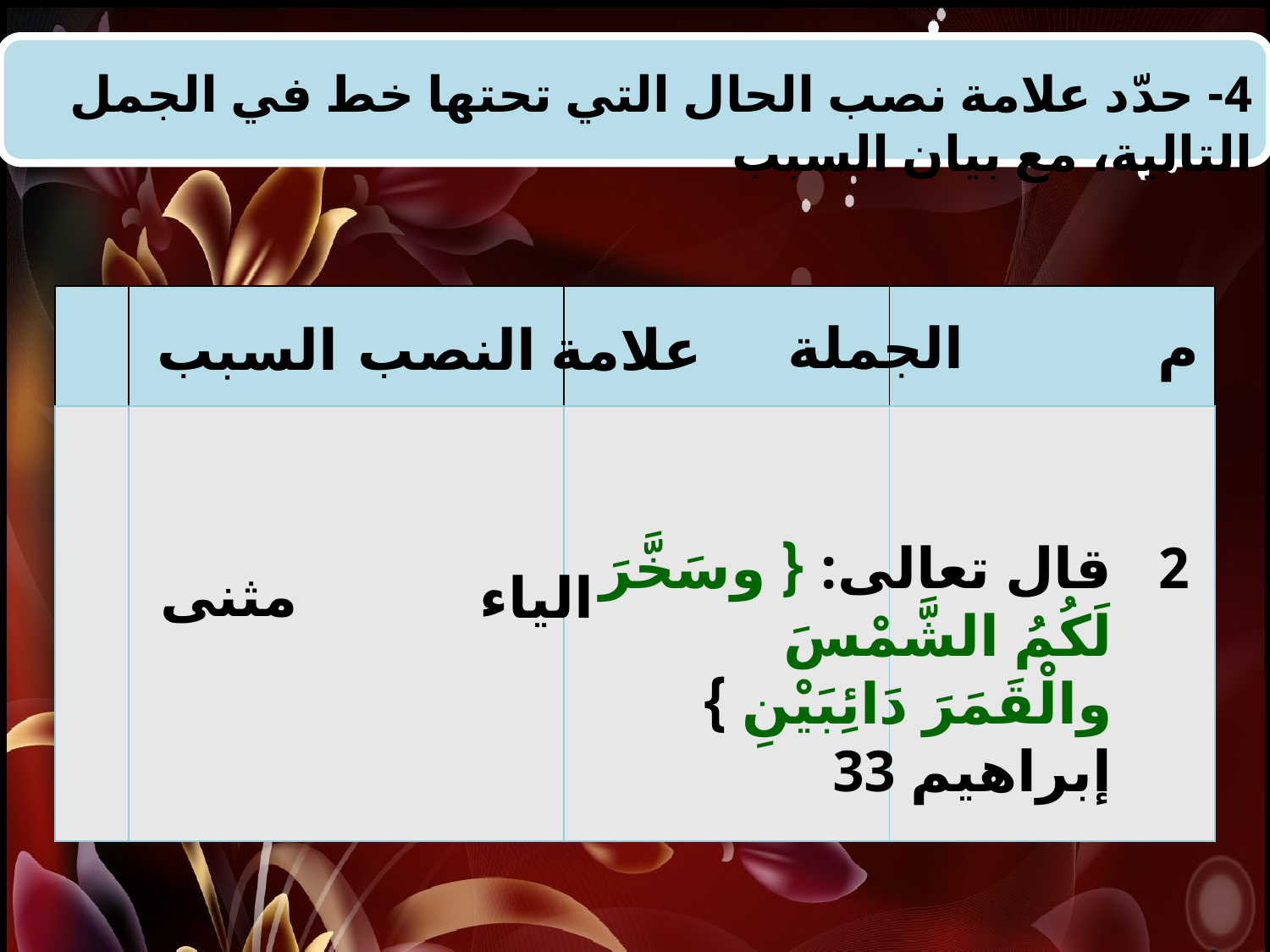

4- حدّد علامة نصب الحال التي تحتها خط في الجمل التالية، مع بيان السبب
|  |  |  |  |
| --- | --- | --- | --- |
|  |  |  |  |
الجملة
م
السبب
علامة النصب
قال تعالى: { وسَخَّرَ لَكُمُ الشَّمْسَ والْقَمَرَ دَائِبَيْنِ } إبراهيم 33
2
مثنى
الياء